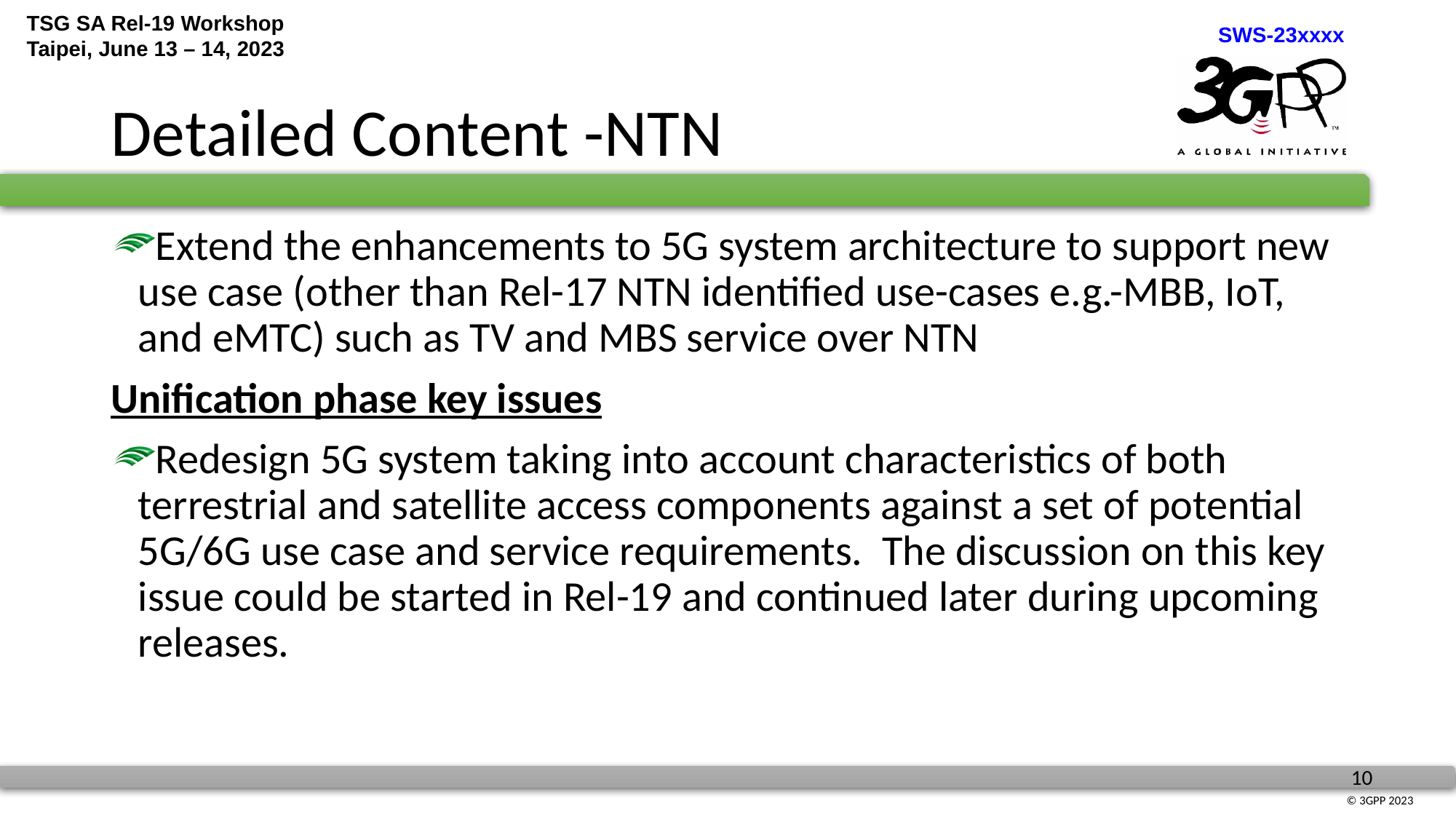

# Detailed Content -NTN
Extend the enhancements to 5G system architecture to support new use case (other than Rel-17 NTN identified use-cases e.g.-MBB, IoT, and eMTC) such as TV and MBS service over NTN
Unification phase key issues
Redesign 5G system taking into account characteristics of both terrestrial and satellite access components against a set of potential 5G/6G use case and service requirements.  The discussion on this key issue could be started in Rel-19 and continued later during upcoming releases.